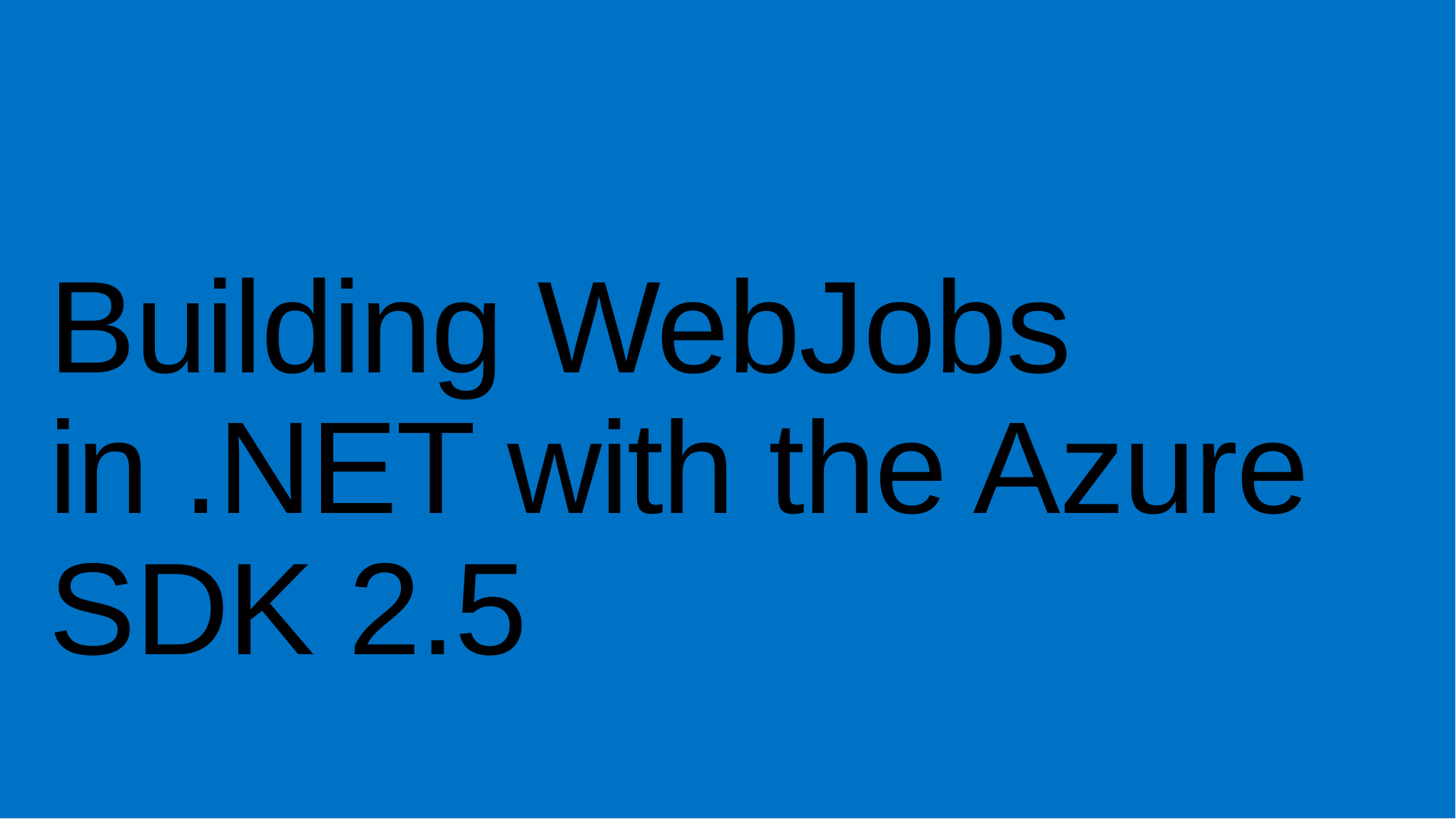

# Building WebJobs in .NET with the Azure SDK 2.5